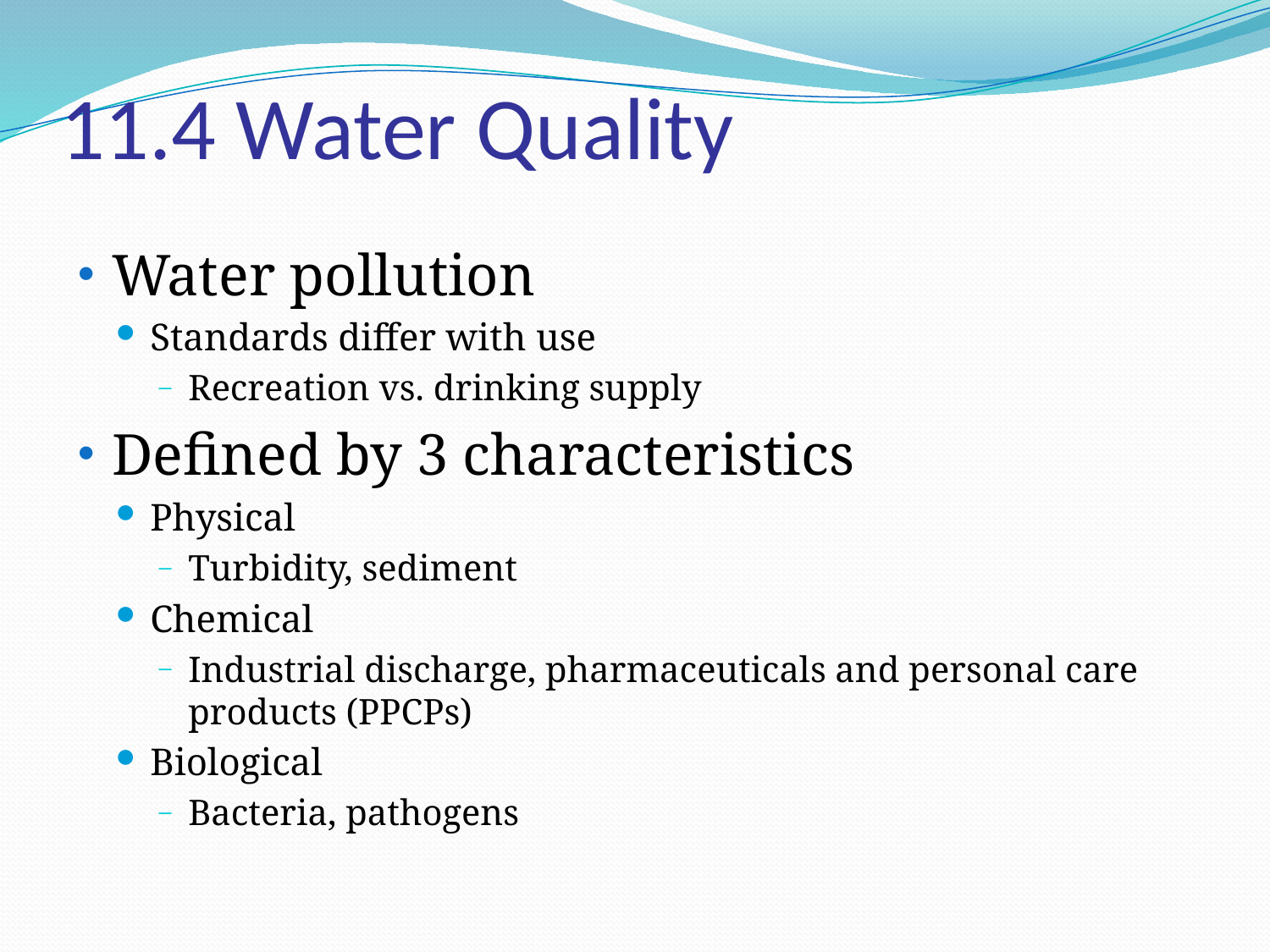

# 11.4 Water Quality
Water pollution
Standards differ with use
Recreation vs. drinking supply
Defined by 3 characteristics
Physical
Turbidity, sediment
Chemical
Industrial discharge, pharmaceuticals and personal care products (PPCPs)
Biological
Bacteria, pathogens